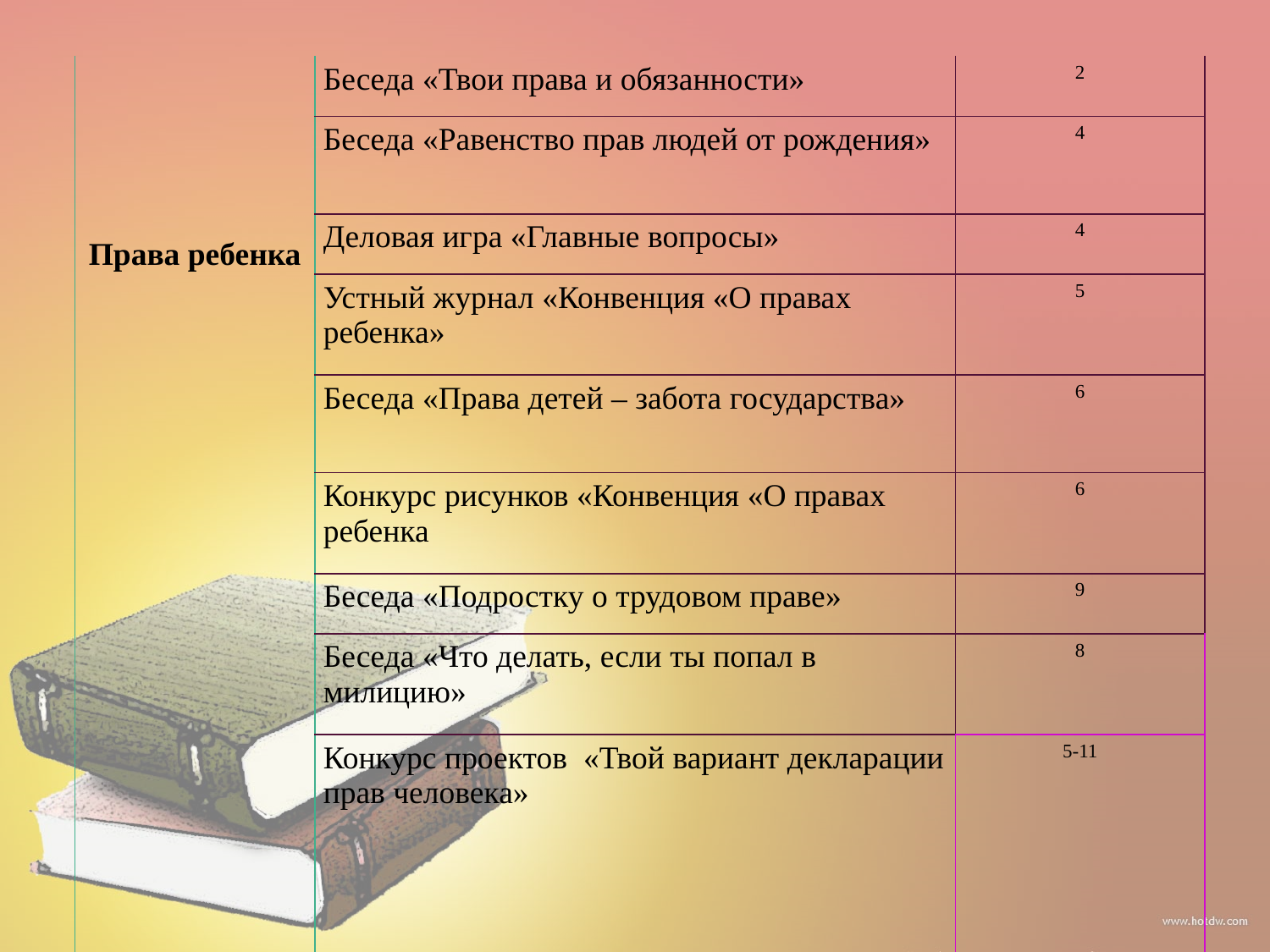

| Права ребенка | Беседа «Твои права и обязанности» | 2 |
| --- | --- | --- |
|  | Беседа «Равенство прав людей от рождения» | 4 |
|  | Деловая игра «Главные вопросы» | 4 |
|  | Устный журнал «Конвенция «О правах ребенка» | 5 |
|  | Беседа «Права детей – забота государства» | 6 |
|  | Конкурс рисунков «Конвенция «О правах ребенка | 6 |
|  | Беседа «Подростку о трудовом праве» | 9 |
|  | Беседа «Что делать, если ты попал в милицию» | 8 |
|  | Конкурс проектов  «Твой вариант декларации прав человека» | 5-11 |